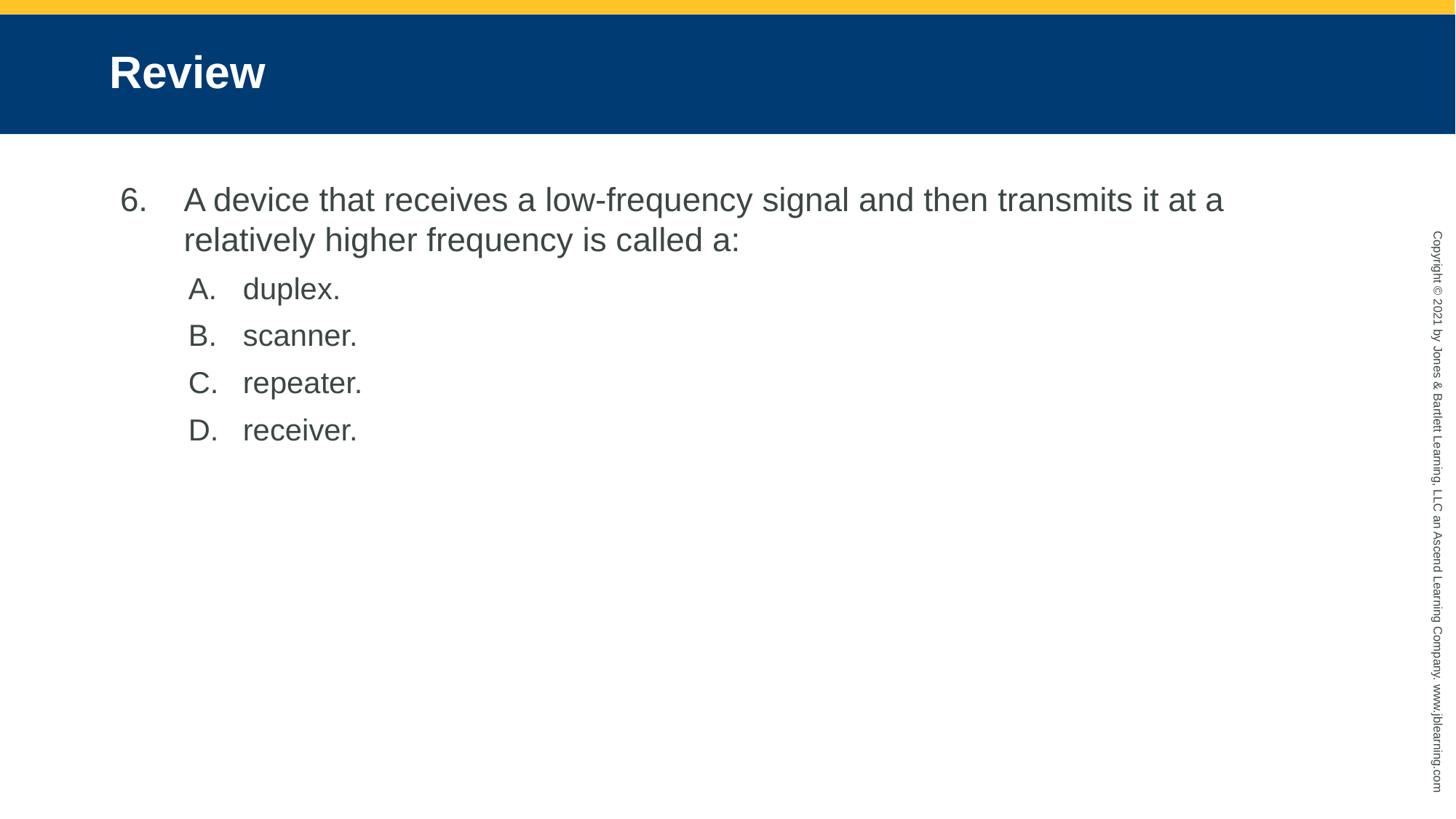

# Review
A device that receives a low-frequency signal and then transmits it at a relatively higher frequency is called a:
duplex.
scanner.
repeater.
receiver.